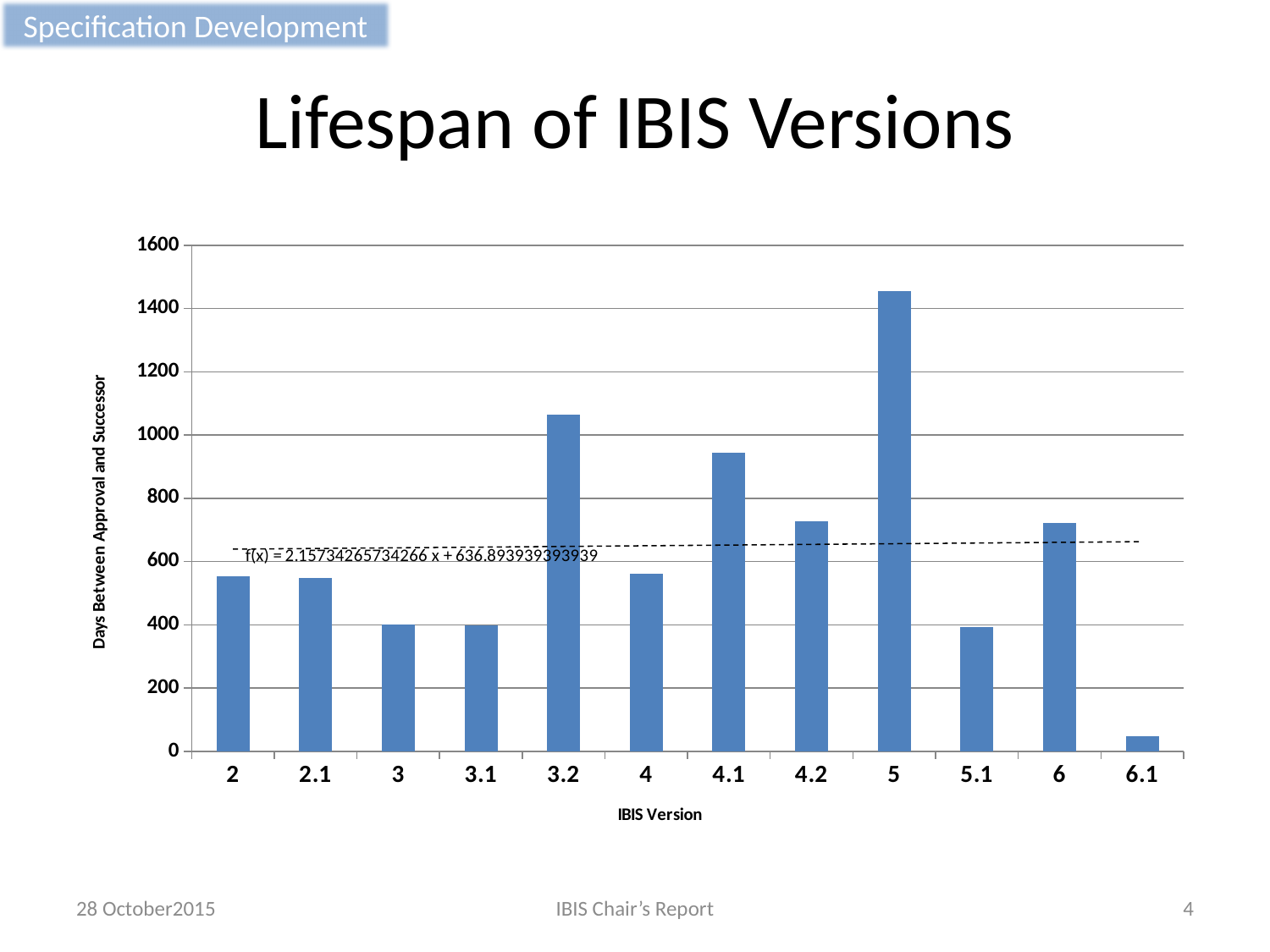

Specification Development
# Lifespan of IBIS Versions

### Chart

| Category | Lifespan |
|---|---|
| 2 | 552.0 |
| 2.1 | 547.0 |
| 3 | 400.0 |
| 3.1 | 399.0 |
| 3.2 | 1064.0 |
| 4 | 560.0 |
| 4.0999999999999996 | 945.0 |
| 4.2 | 728.0 |
| 5 | 1456.0 |
| 5.0999999999999996 | 392.0 |
| 6 | 721.0 |
| 6.1 | 47.0 |
28 October2015
IBIS Chair’s Report
4